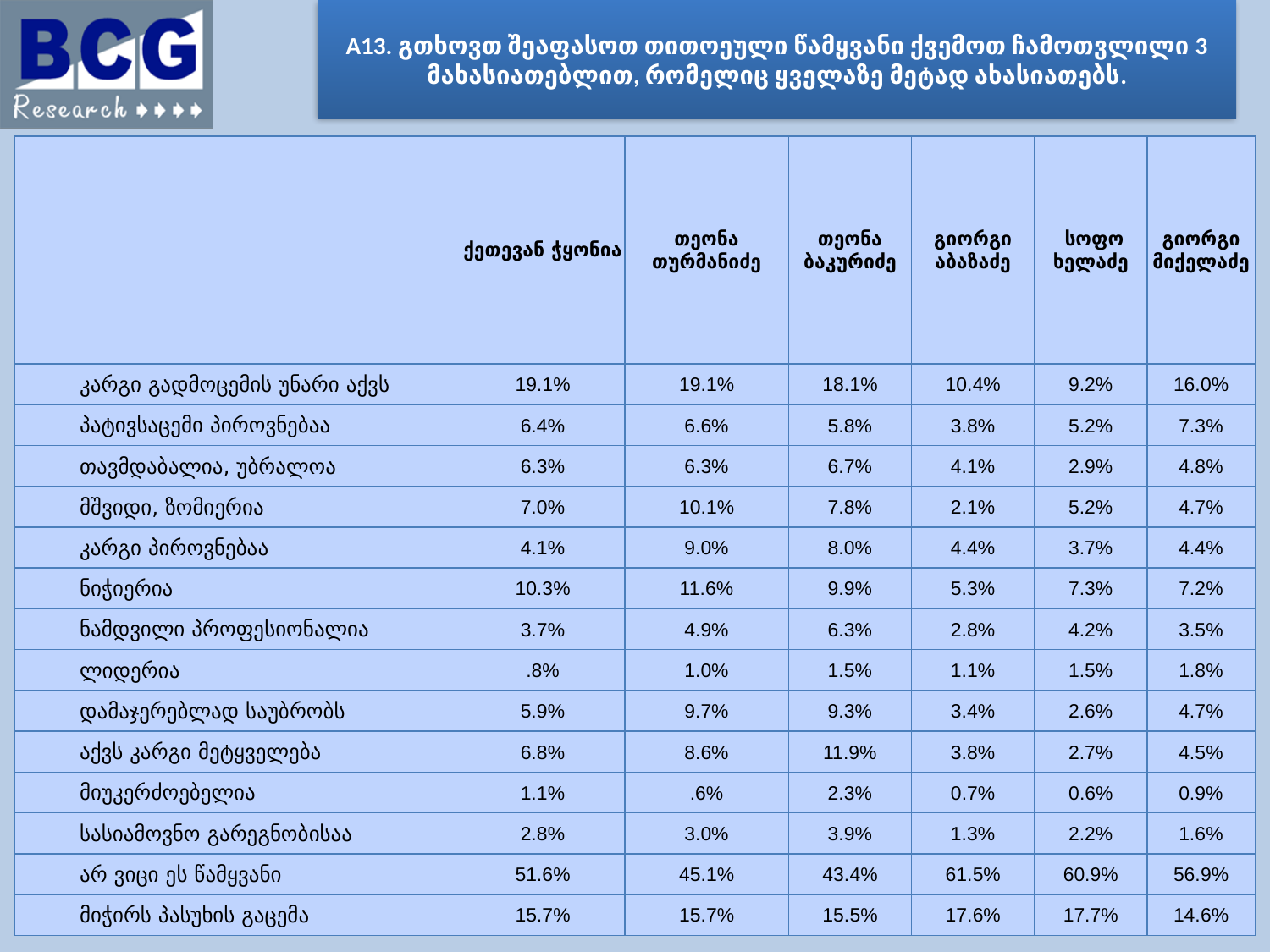

A13. გთხოვთ შეაფასოთ თითოეული წამყვანი ქვემოთ ჩამოთვლილი 3 მახასიათებლით, რომელიც ყველაზე მეტად ახასიათებს.
|  | ქეთევან ჭყონია | თეონა თურმანიძე | თეონა ბაკურიძე | გიორგი აბაზაძე | სოფო ხელაძე | გიორგი მიქელაძე |
| --- | --- | --- | --- | --- | --- | --- |
| კარგი გადმოცემის უნარი აქვს | 19.1% | 19.1% | 18.1% | 10.4% | 9.2% | 16.0% |
| პატივსაცემი პიროვნებაა | 6.4% | 6.6% | 5.8% | 3.8% | 5.2% | 7.3% |
| თავმდაბალია, უბრალოა | 6.3% | 6.3% | 6.7% | 4.1% | 2.9% | 4.8% |
| მშვიდი, ზომიერია | 7.0% | 10.1% | 7.8% | 2.1% | 5.2% | 4.7% |
| კარგი პიროვნებაა | 4.1% | 9.0% | 8.0% | 4.4% | 3.7% | 4.4% |
| ნიჭიერია | 10.3% | 11.6% | 9.9% | 5.3% | 7.3% | 7.2% |
| ნამდვილი პროფესიონალია | 3.7% | 4.9% | 6.3% | 2.8% | 4.2% | 3.5% |
| ლიდერია | .8% | 1.0% | 1.5% | 1.1% | 1.5% | 1.8% |
| დამაჯერებლად საუბრობს | 5.9% | 9.7% | 9.3% | 3.4% | 2.6% | 4.7% |
| აქვს კარგი მეტყველება | 6.8% | 8.6% | 11.9% | 3.8% | 2.7% | 4.5% |
| მიუკერძოებელია | 1.1% | .6% | 2.3% | 0.7% | 0.6% | 0.9% |
| სასიამოვნო გარეგნობისაა | 2.8% | 3.0% | 3.9% | 1.3% | 2.2% | 1.6% |
| არ ვიცი ეს წამყვანი | 51.6% | 45.1% | 43.4% | 61.5% | 60.9% | 56.9% |
| მიჭირს პასუხის გაცემა | 15.7% | 15.7% | 15.5% | 17.6% | 17.7% | 14.6% |